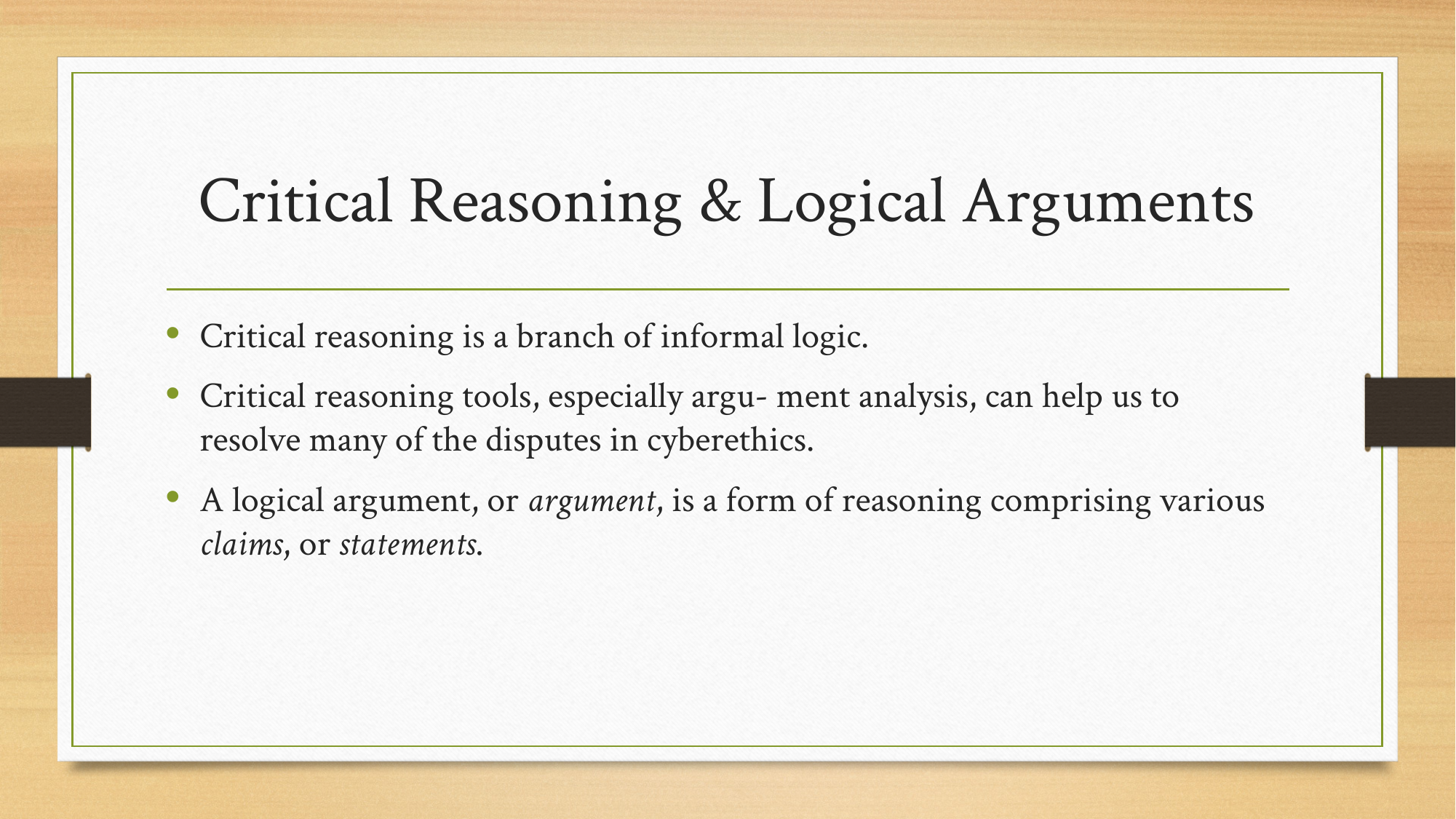

# Critical Reasoning & Logical Arguments
Critical reasoning is a branch of informal logic.
Critical reasoning tools, especially argu- ment analysis, can help us to resolve many of the disputes in cyberethics.
A logical argument, or argument, is a form of reasoning comprising various claims, or statements.